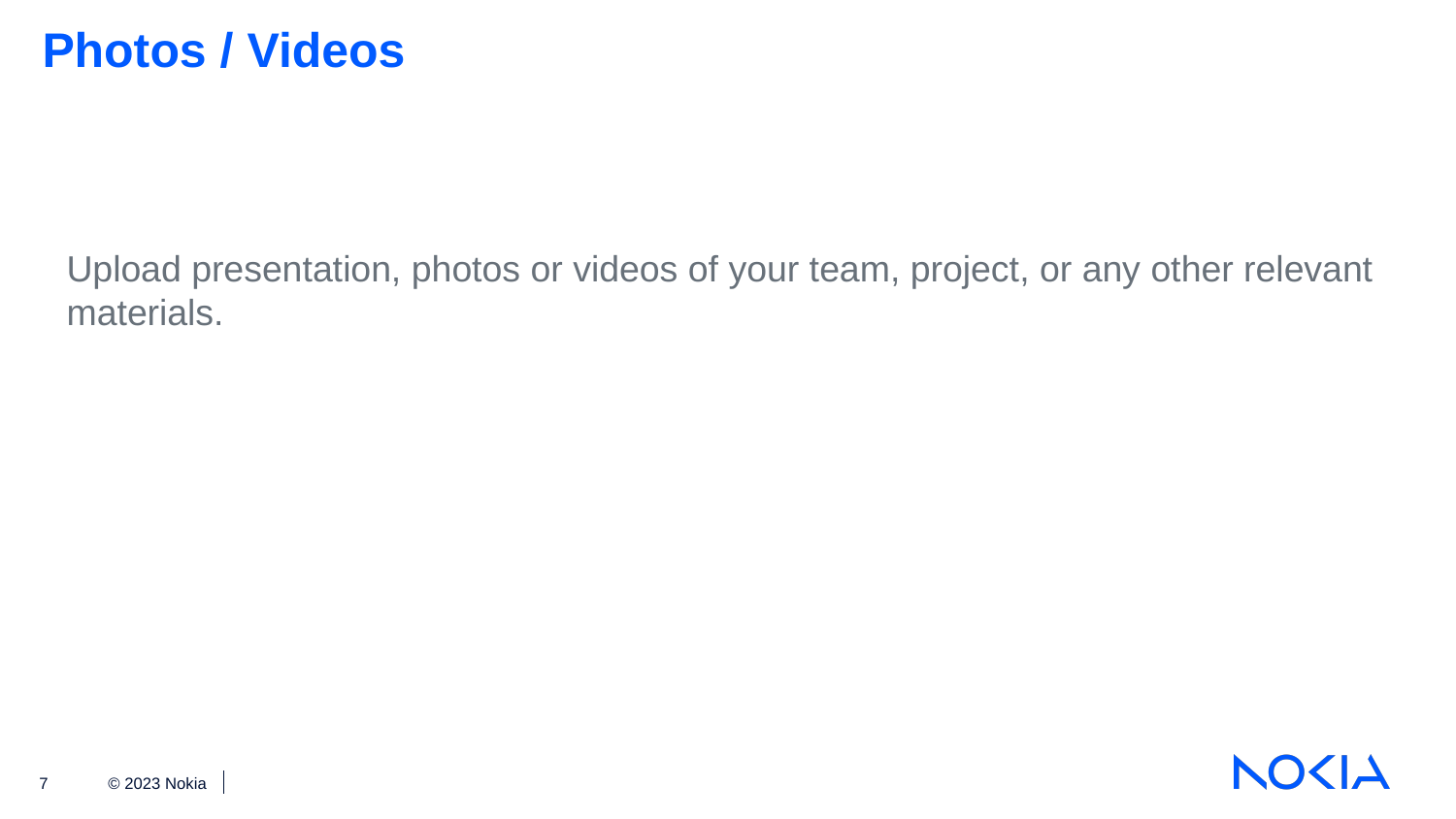

Photos / Videos
Upload presentation, photos or videos of your team, project, or any other relevant materials.